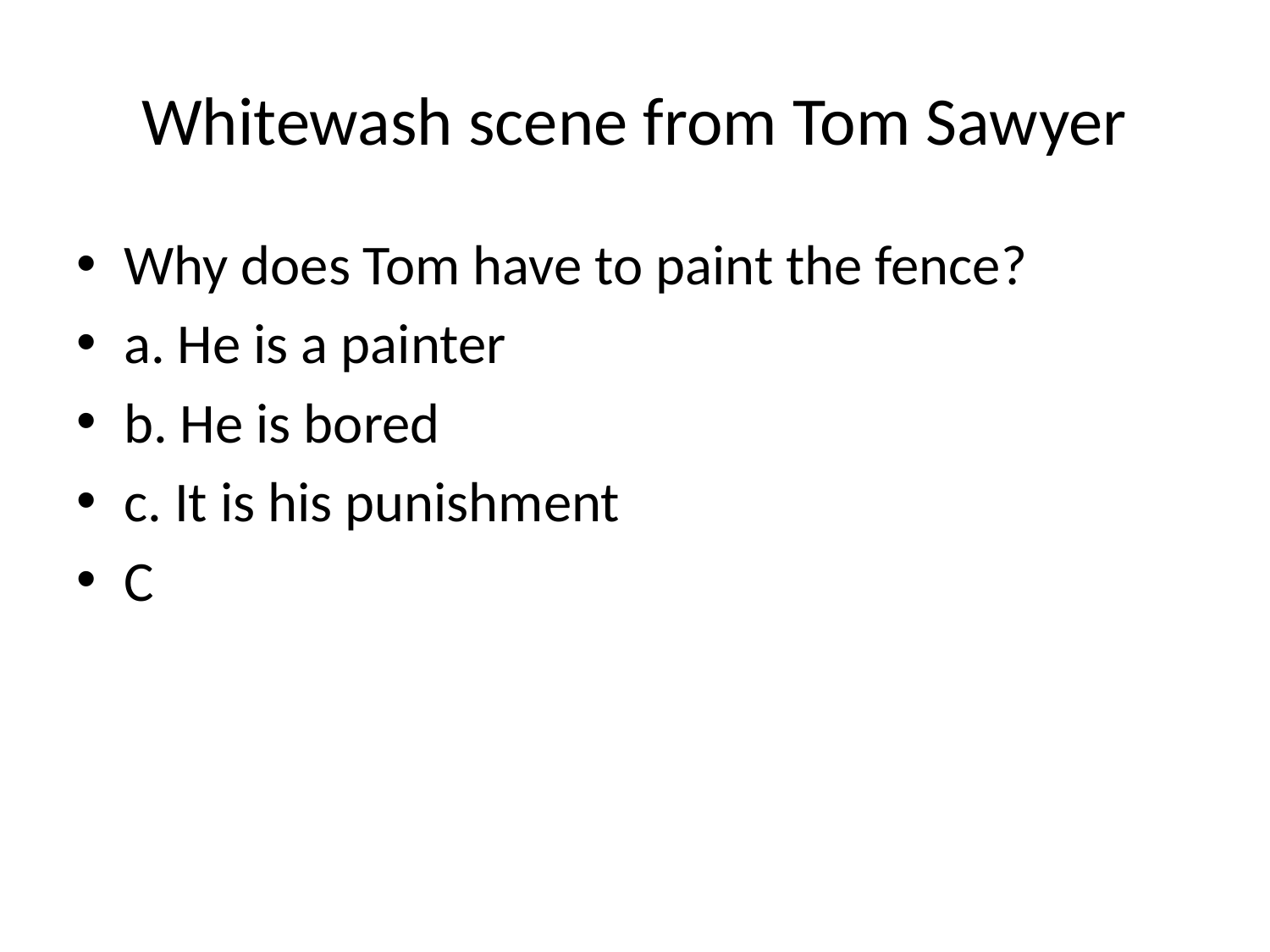

# Whitewash scene from Tom Sawyer
Why does Tom have to paint the fence?
a. He is a painter
b. He is bored
c. It is his punishment
C